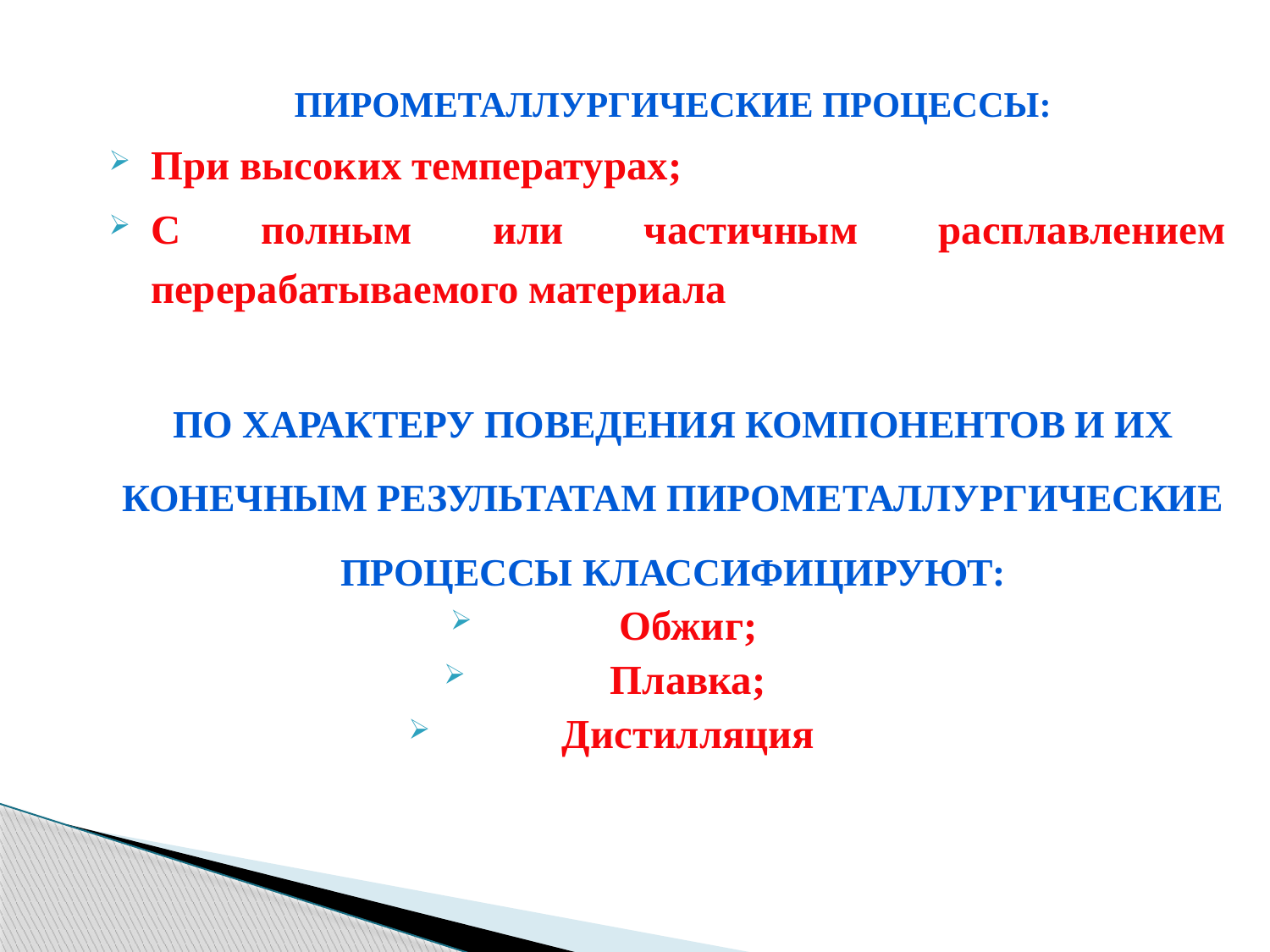

Пирометаллургические процессы:
При высоких температурах;
С полным или частичным расплавлением перерабатываемого материала

По характеру поведения компонентов и их конечным результатам пирометаллургические процессы КЛАССИФИЦИРУЮТ:
Обжиг;
Плавка;
Дистилляция